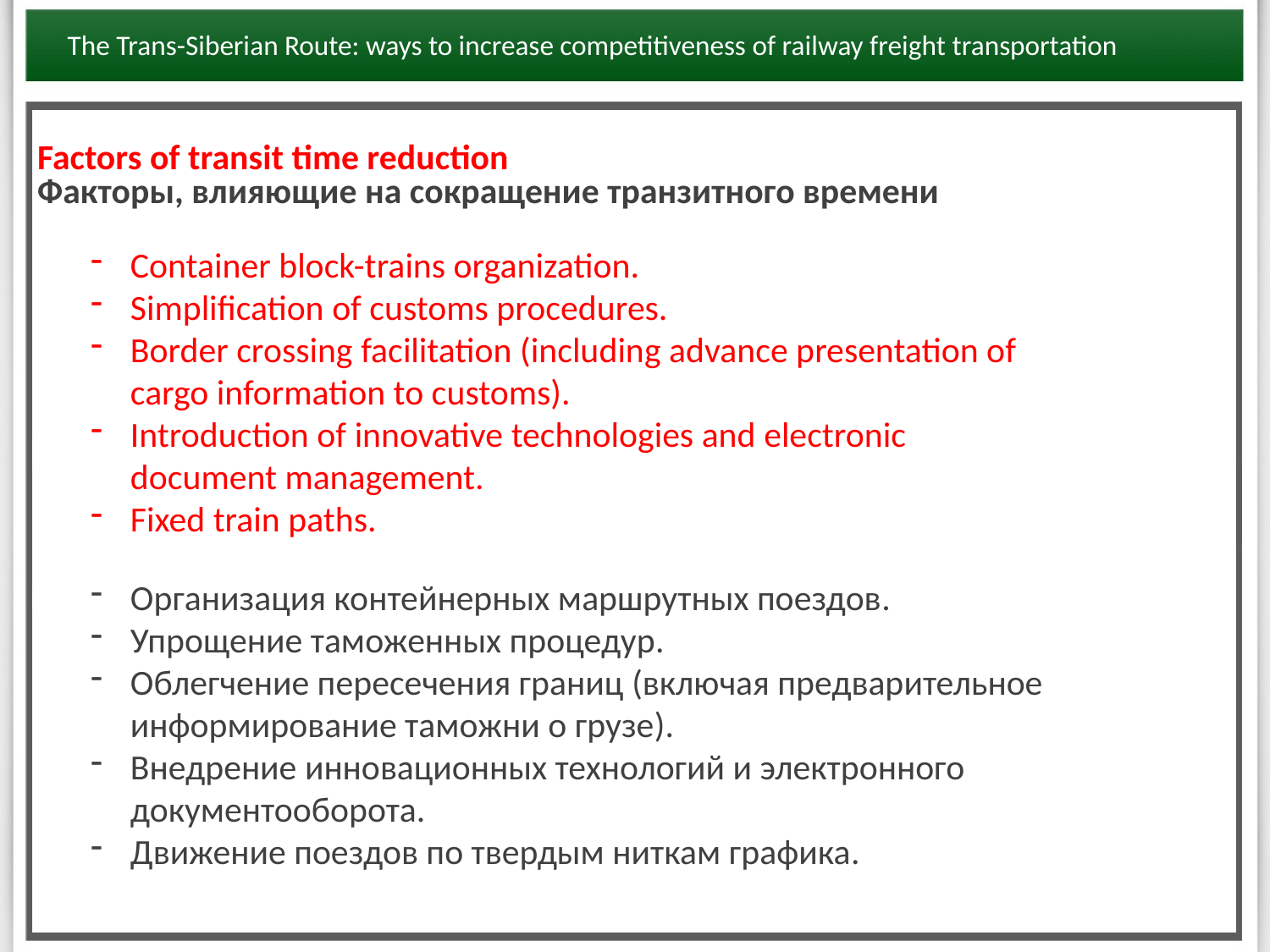

The Trans-Siberian Route: ways to increase competitiveness of railway freight transportation
Factors of transit time reduction
Факторы, влияющие на сокращение транзитного времени
Container block-trains organization.
Simplification of customs procedures.
Border crossing facilitation (including advance presentation of cargo information to customs).
Introduction of innovative technologies and electronic document management.
Fixed train paths.
Организация контейнерных маршрутных поездов.
Упрощение таможенных процедур.
Облегчение пересечения границ (включая предварительное информирование таможни о грузе).
Внедрение инновационных технологий и электронного документооборота.
Движение поездов по твердым ниткам графика.